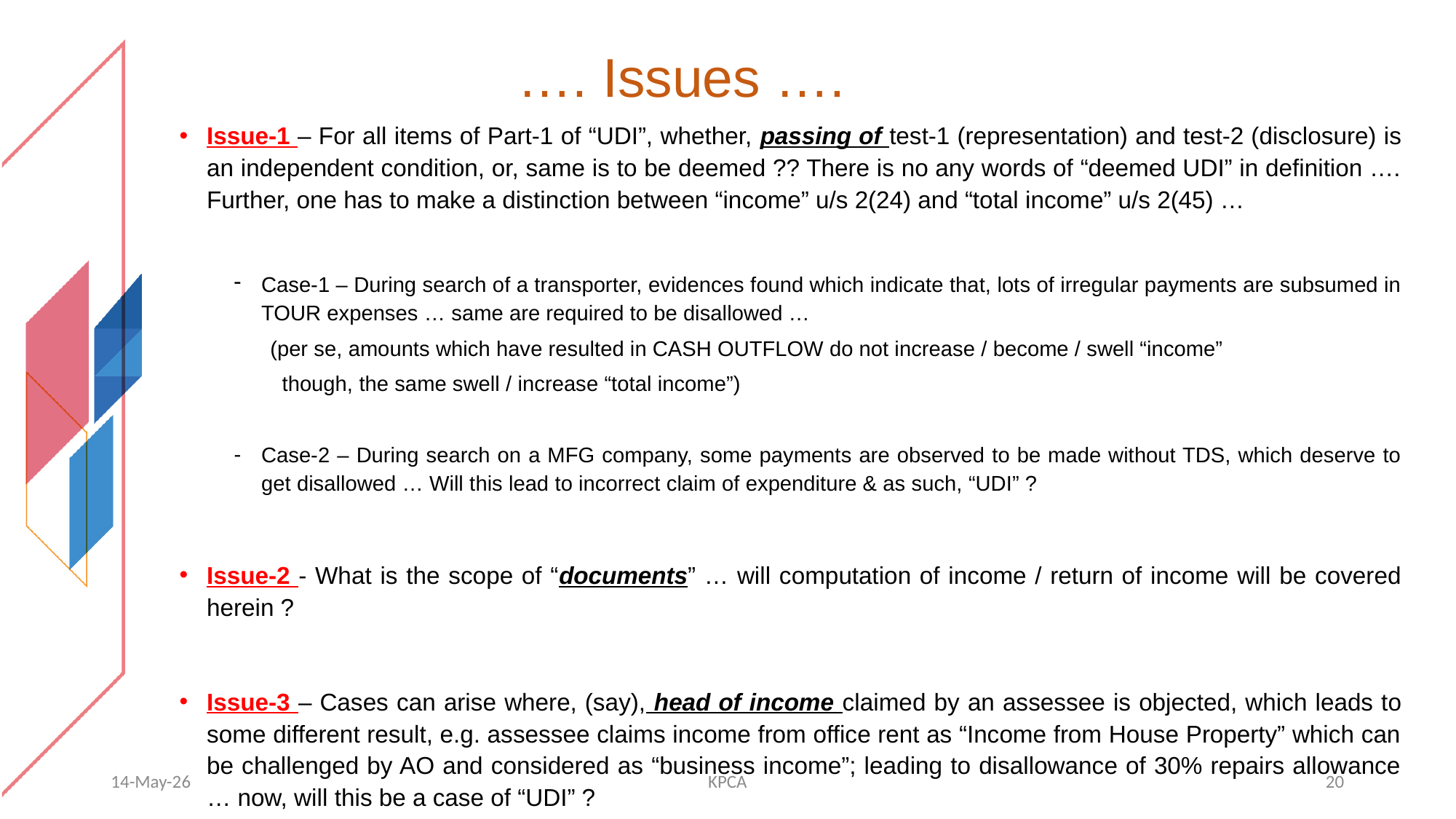

# …. Issues ….
Issue-1 – For all items of Part-1 of “UDI”, whether, passing of test-1 (representation) and test-2 (disclosure) is an independent condition, or, same is to be deemed ?? There is no any words of “deemed UDI” in definition …. Further, one has to make a distinction between “income” u/s 2(24) and “total income” u/s 2(45) …

Case-1 – During search of a transporter, evidences found which indicate that, lots of irregular payments are subsumed in TOUR expenses … same are required to be disallowed …
      (per se, amounts which have resulted in CASH OUTFLOW do not increase / become / swell “income”
        though, the same swell / increase “total income”)

Case-2 – During search on a MFG company, some payments are observed to be made without TDS, which deserve to get disallowed … Will this lead to incorrect claim of expenditure & as such, “UDI” ?

Issue-2 - What is the scope of “documents” … will computation of income / return of income will be covered herein ?

Issue-3 – Cases can arise where, (say), head of income claimed by an assessee is objected, which leads to some different result, e.g. assessee claims income from office rent as “Income from House Property” which can be challenged by AO and considered as “business income”; leading to disallowance of 30% repairs allowance … now, will this be a case of “UDI” ?

14-May-26
KPCA
20